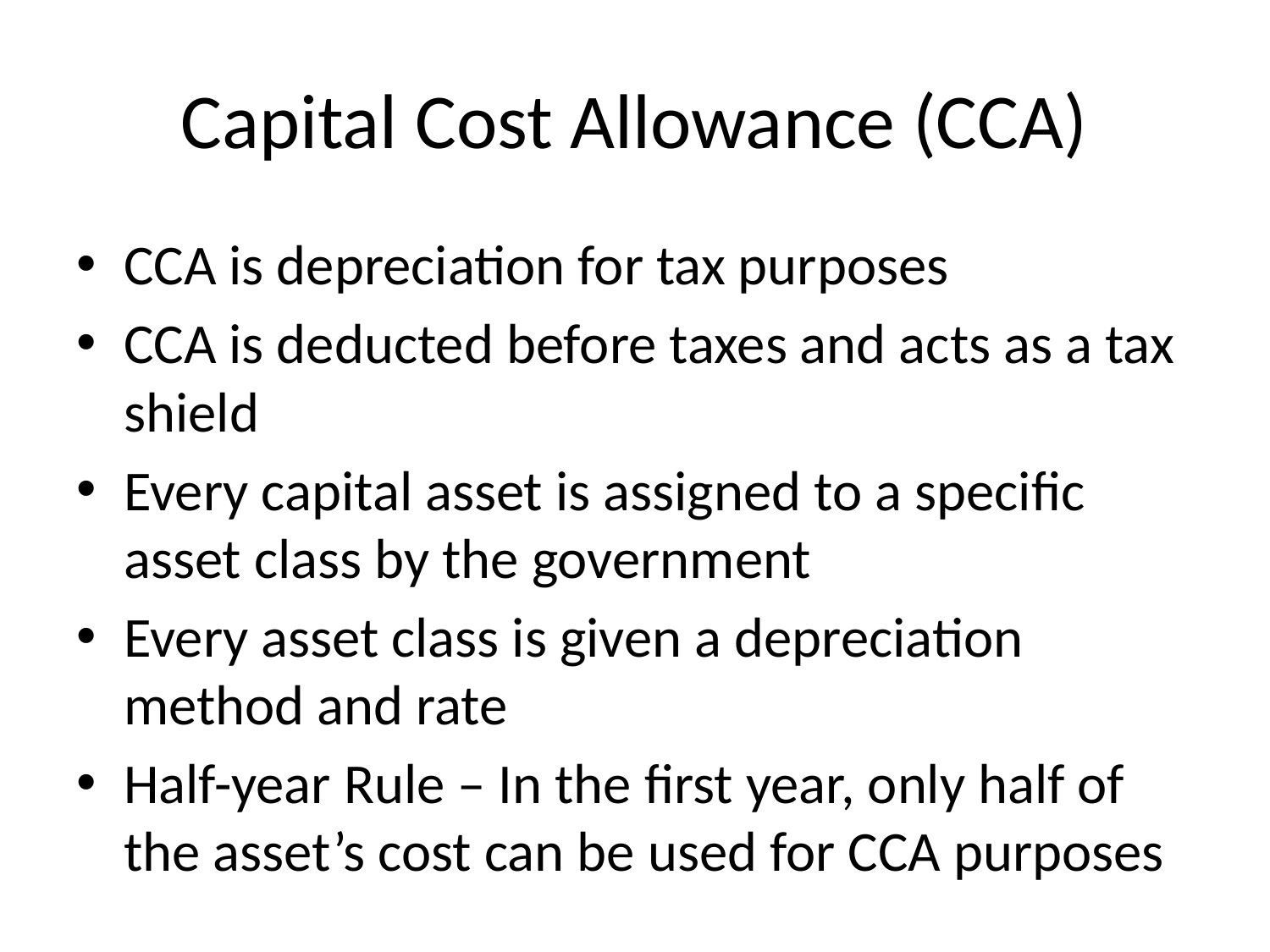

# Capital Cost Allowance (CCA)
CCA is depreciation for tax purposes
CCA is deducted before taxes and acts as a tax shield
Every capital asset is assigned to a specific asset class by the government
Every asset class is given a depreciation method and rate
Half-year Rule – In the first year, only half of the asset’s cost can be used for CCA purposes